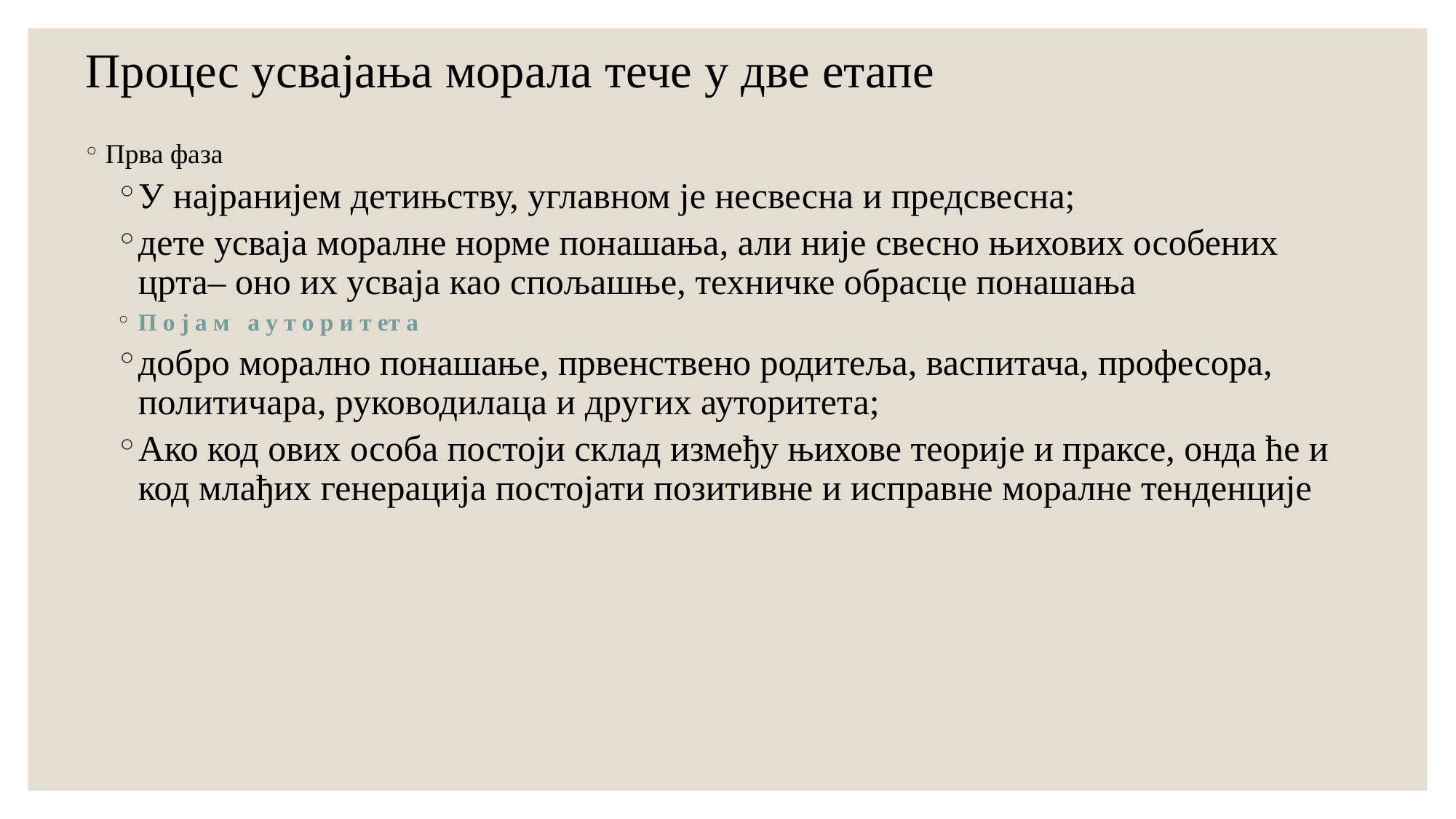

# Процес усвајања морала тече у две етапе
Прва фаза
У најранијем детињству, углавном је несвесна и предсвесна;
дете усваја моралне норме понашања, али није свесно њихових особених црта– оно их усваја као спољашње, техничке обрасце понашања
П о ј а м   а у т о р и т ет а
добро морално понашање, првенствено родитеља, васпитача, професора, политичара, руководилаца и других ауторитета;
Ако код ових особа постоји склад између њихове теорије и праксе, онда ће и код млађих генерација постојати позитивне и исправне моралне тенденције